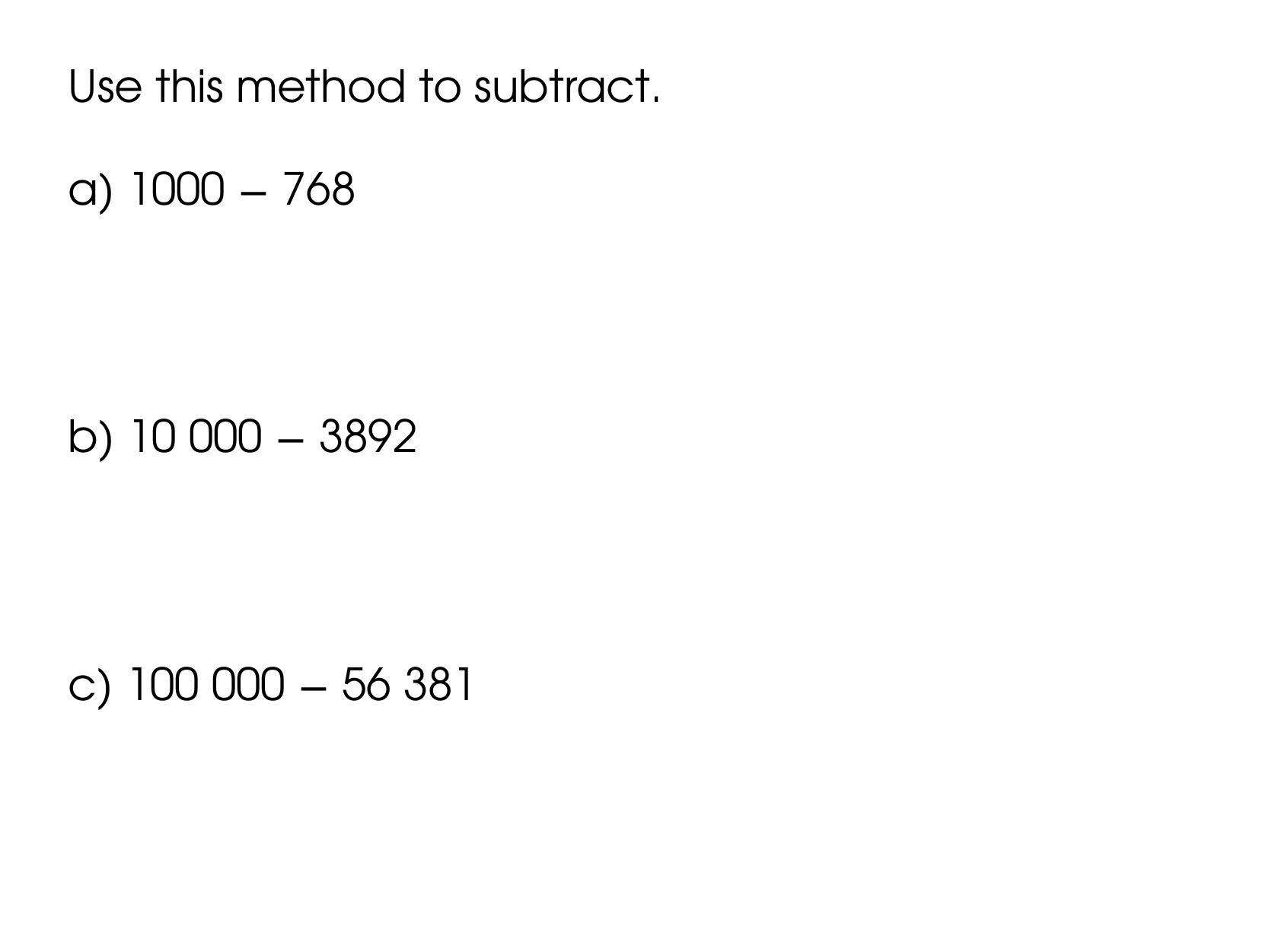

Use this method to subtract.
a) 1000 − 768
b) 10 000 − 3892
c) 100 000 − 56 381